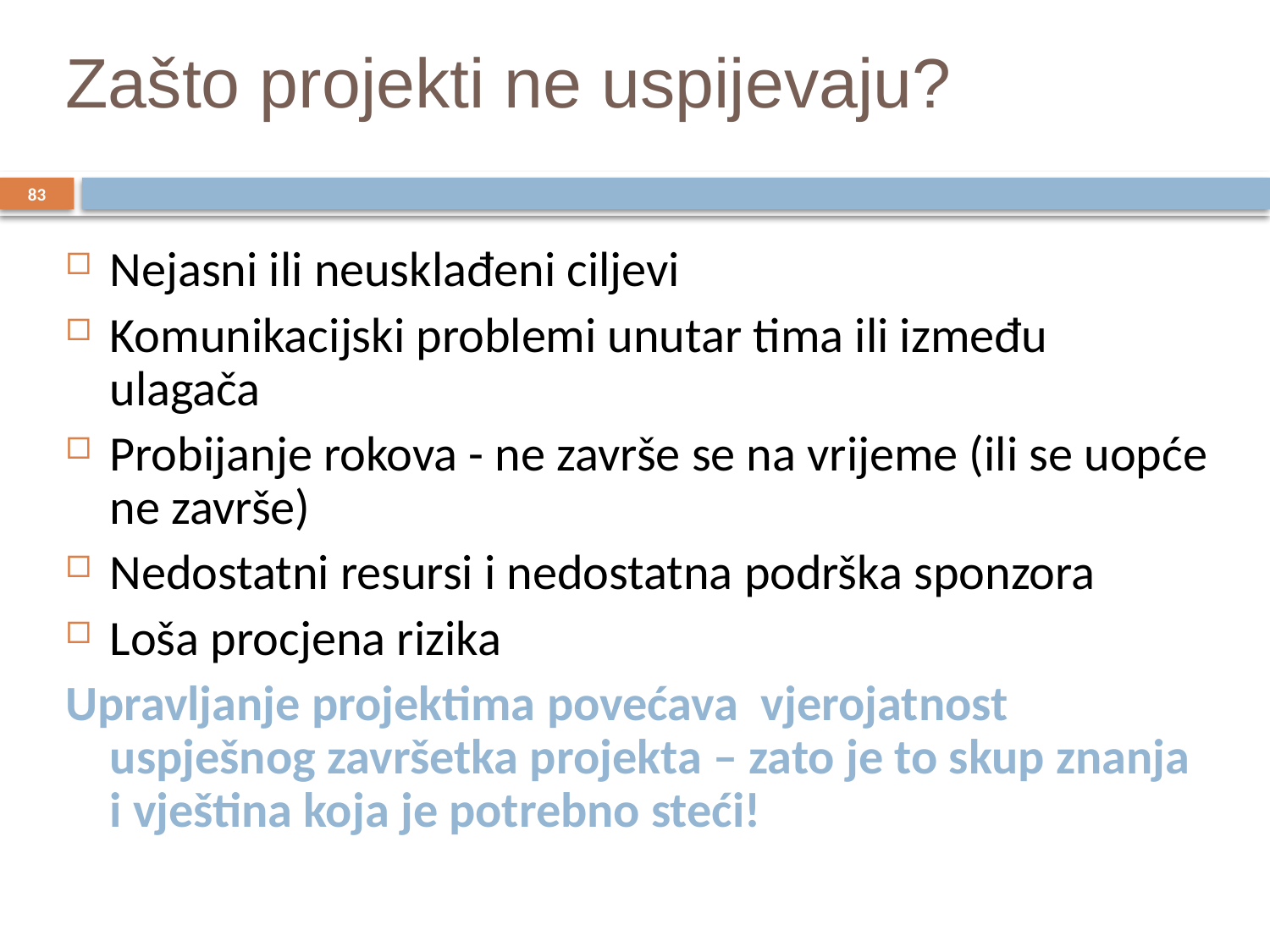

# Zašto projekti ne uspijevaju?
83
Nejasni ili neusklađeni ciljevi
Komunikacijski problemi unutar tima ili između ulagača
Probijanje rokova - ne završe se na vrijeme (ili se uopće ne završe)
Nedostatni resursi i nedostatna podrška sponzora
Loša procjena rizika
Upravljanje projektima povećava  vjerojatnost uspješnog završetka projekta – zato je to skup znanja i vještina koja je potrebno steći!